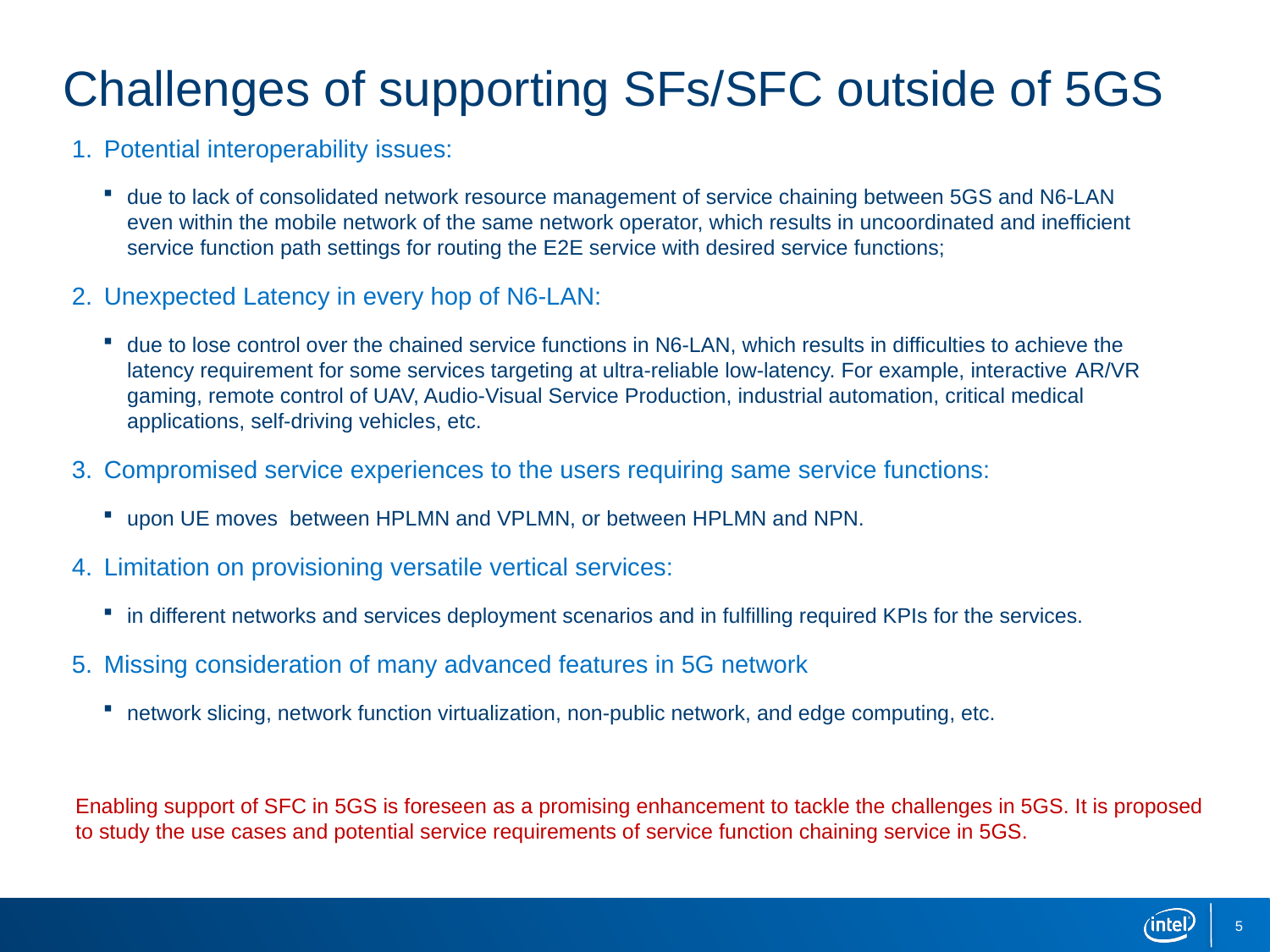

# Challenges of supporting SFs/SFC outside of 5GS
Potential interoperability issues:
due to lack of consolidated network resource management of service chaining between 5GS and N6-LAN even within the mobile network of the same network operator, which results in uncoordinated and inefficient service function path settings for routing the E2E service with desired service functions;
Unexpected Latency in every hop of N6-LAN:
due to lose control over the chained service functions in N6-LAN, which results in difficulties to achieve the latency requirement for some services targeting at ultra-reliable low-latency. For example, interactive AR/VR gaming, remote control of UAV, Audio-Visual Service Production, industrial automation, critical medical applications, self-driving vehicles, etc.
Compromised service experiences to the users requiring same service functions:
upon UE moves  between HPLMN and VPLMN, or between HPLMN and NPN.
Limitation on provisioning versatile vertical services:
in different networks and services deployment scenarios and in fulfilling required KPIs for the services.
Missing consideration of many advanced features in 5G network
network slicing, network function virtualization, non-public network, and edge computing, etc.
Enabling support of SFC in 5GS is foreseen as a promising enhancement to tackle the challenges in 5GS. It is proposed to study the use cases and potential service requirements of service function chaining service in 5GS.
5